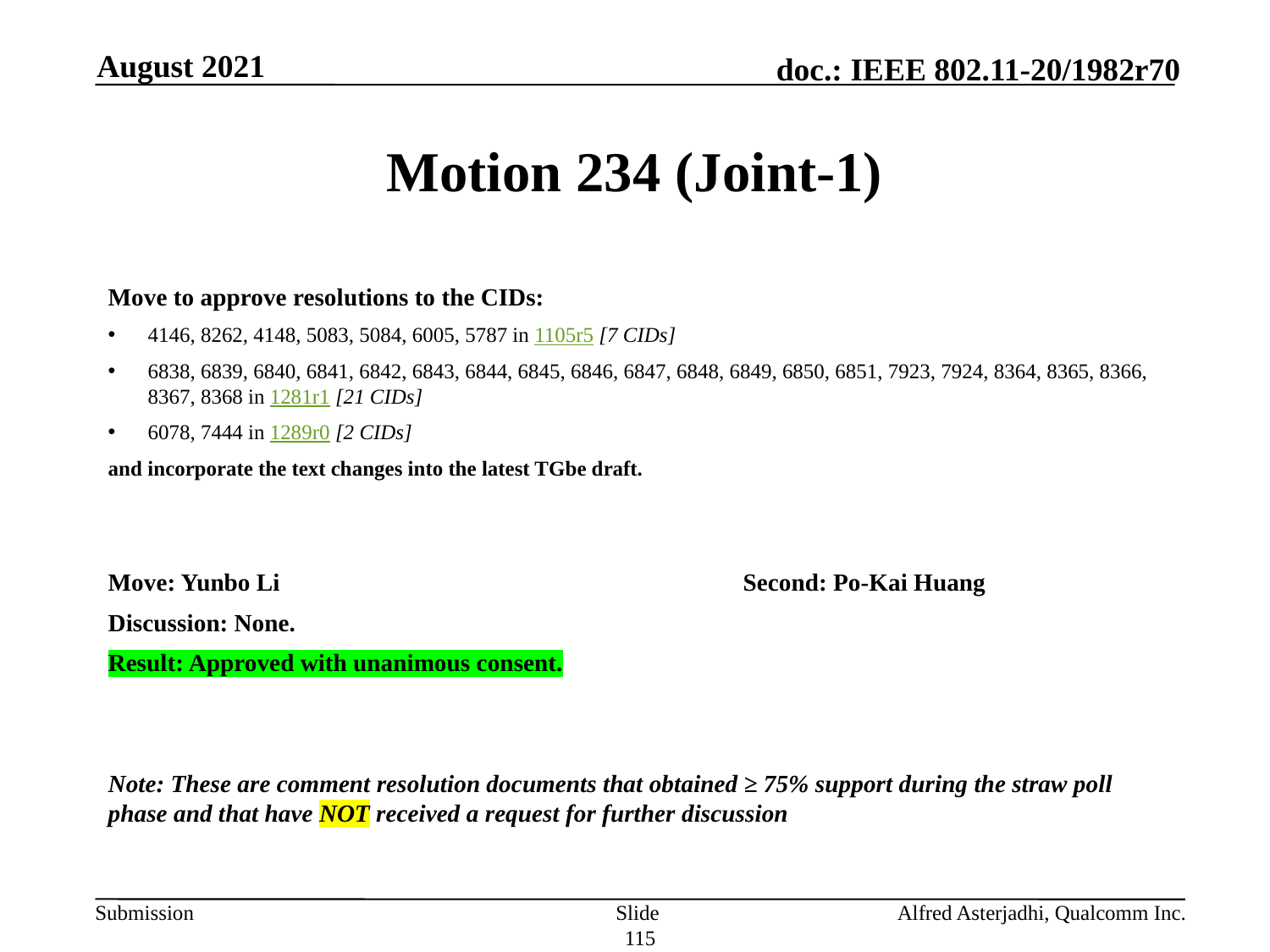

August 2021
# Motion 234 (Joint-1)
Move to approve resolutions to the CIDs:
4146, 8262, 4148, 5083, 5084, 6005, 5787 in 1105r5 [7 CIDs]
6838, 6839, 6840, 6841, 6842, 6843, 6844, 6845, 6846, 6847, 6848, 6849, 6850, 6851, 7923, 7924, 8364, 8365, 8366, 8367, 8368 in 1281r1 [21 CIDs]
6078, 7444 in 1289r0 [2 CIDs]
and incorporate the text changes into the latest TGbe draft.

Move: Yunbo Li				Second: Po-Kai Huang
Discussion: None.
Result: Approved with unanimous consent.

Note: These are comment resolution documents that obtained ≥ 75% support during the straw poll phase and that have NOT received a request for further discussion
Slide 115
Alfred Asterjadhi, Qualcomm Inc.